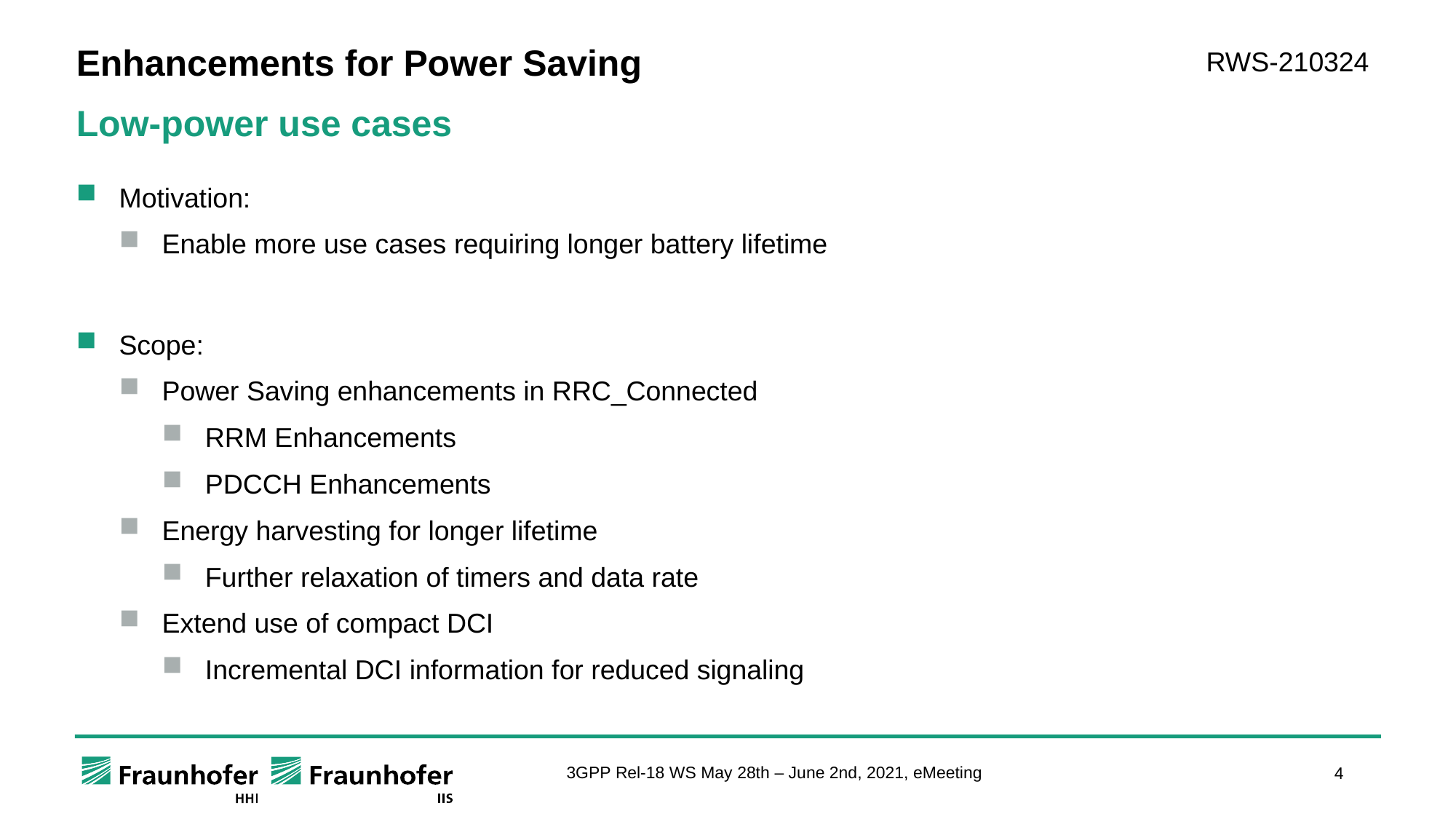

# Enhancements for Power Saving
Low-power use cases
Motivation:
Enable more use cases requiring longer battery lifetime

Scope:
Power Saving enhancements in RRC_Connected
RRM Enhancements
PDCCH Enhancements
Energy harvesting for longer lifetime
Further relaxation of timers and data rate
Extend use of compact DCI
Incremental DCI information for reduced signaling